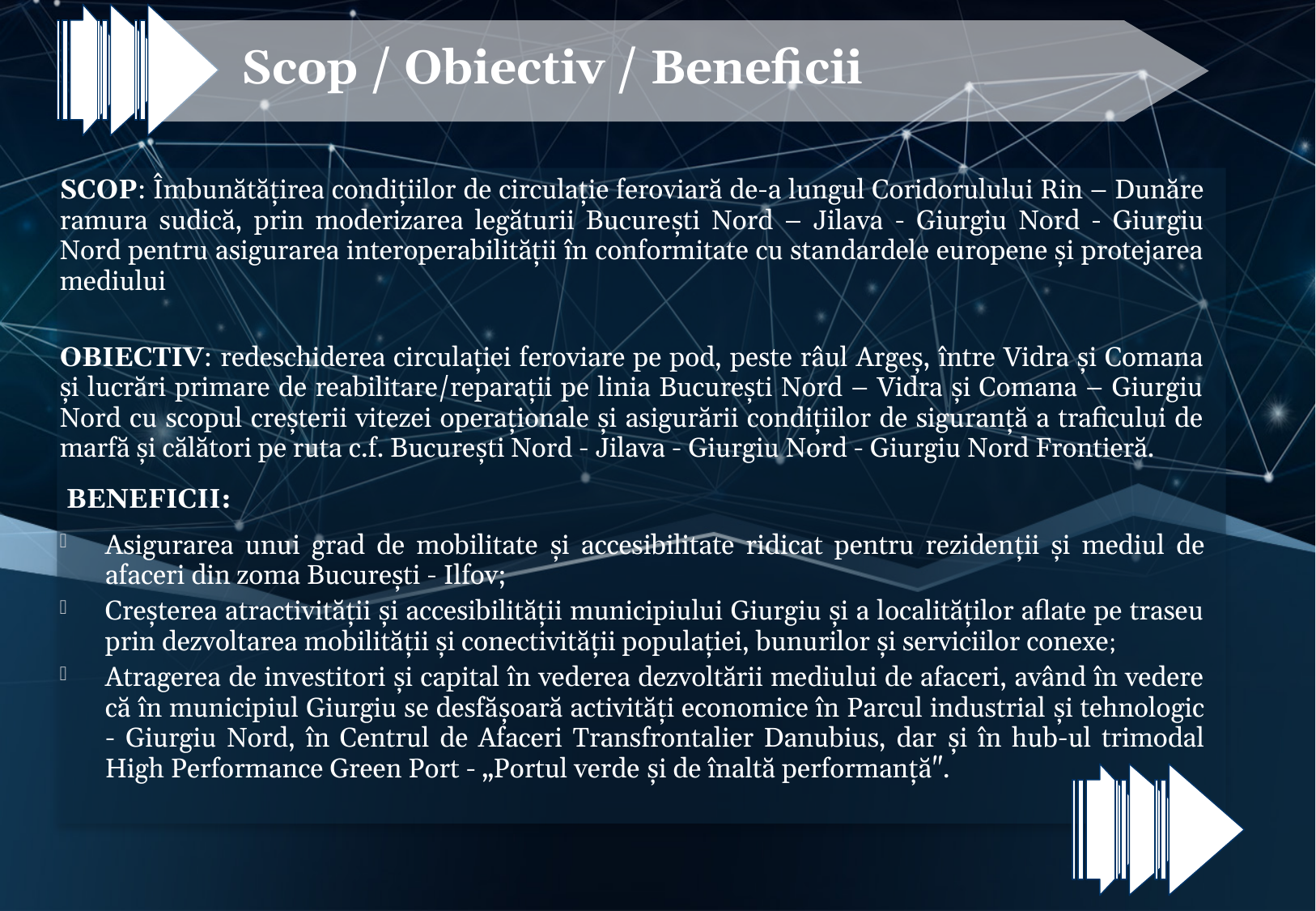

Scop / Obiectiv / Beneficii

SCOP: Îmbunătăţirea condiţiilor de circulaţie feroviară de-a lungul Coridorulului Rin – Dunăre ramura sudică, prin moderizarea legăturii Bucureşti Nord – Jilava - Giurgiu Nord - Giurgiu Nord pentru asigurarea interoperabilității în conformitate cu standardele europene și protejarea mediului

OBIECTIV: redeschiderea circulației feroviare pe pod, peste râul Argeș, între Vidra și Comana și lucrări primare de reabilitare/reparații pe linia București Nord – Vidra și Comana – Giurgiu Nord cu scopul creșterii vitezei operaționale și asigurării condițiilor de siguranță a traficului de marfă și călători pe ruta c.f. Bucureşti Nord - Jilava - Giurgiu Nord - Giurgiu Nord Frontieră.
 BENEFICII:
Asigurarea unui grad de mobilitate şi accesibilitate ridicat pentru rezidenţii şi mediul de afaceri din zoma București - Ilfov;
Creşterea atractivităţii şi accesibilităţii municipiului Giurgiu și a localităților aflate pe traseu prin dezvoltarea mobilităţii şi conectivităţii populaţiei, bunurilor şi serviciilor conexe;
Atragerea de investitori şi capital în vederea dezvoltării mediului de afaceri, având în vedere că în municipiul Giurgiu se desfăşoară activităţi economice în Parcul industrial şi tehnologic - Giurgiu Nord, în Centrul de Afaceri Transfrontalier Danubius, dar şi în hub-ul trimodal High Performance Green Port - „Portul verde şi de înaltă performanţă".
|  |
| --- |